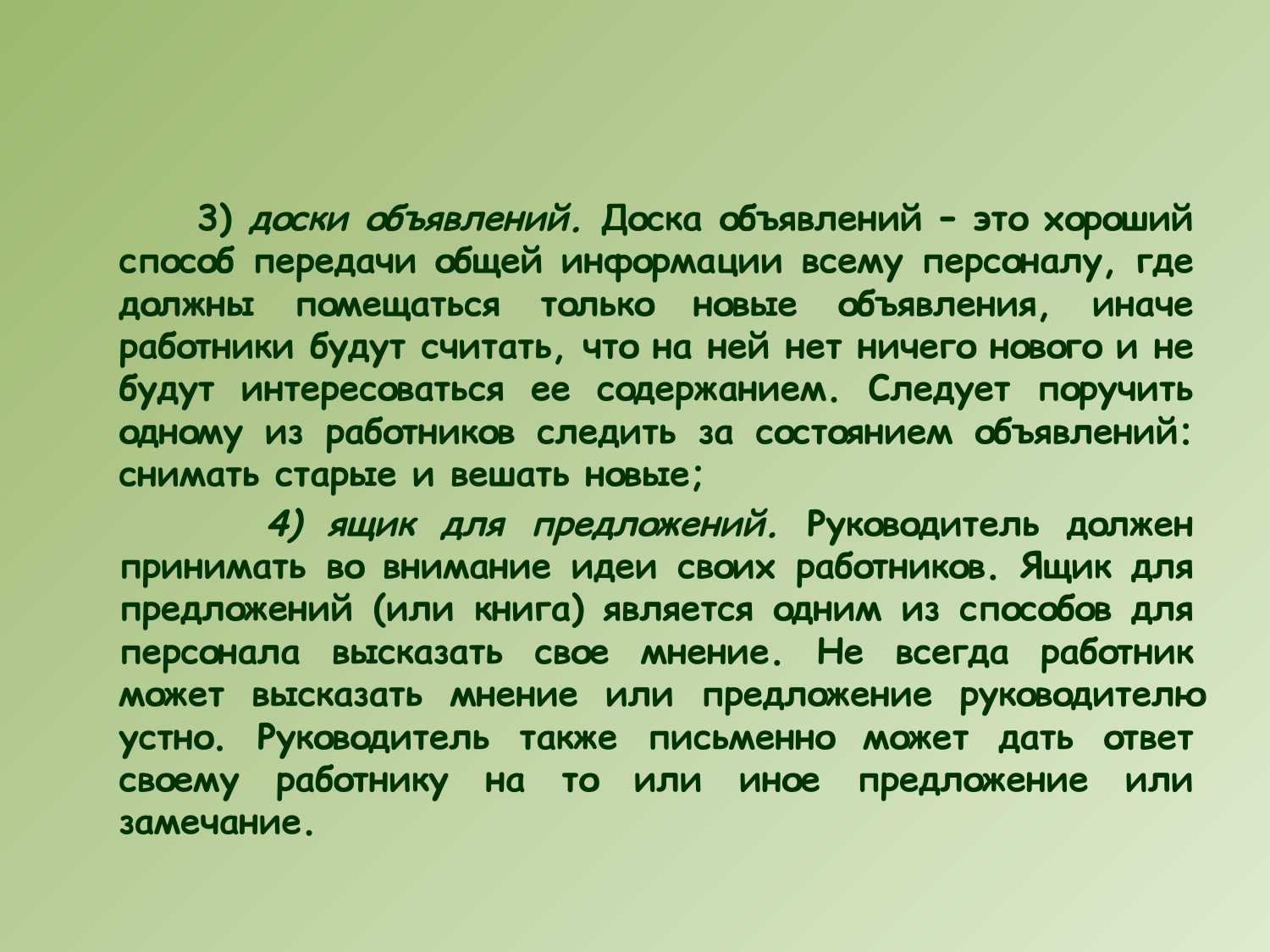

3) доски объявлений. Доска объявлений – это хороший способ передачи общей информации всему персоналу, где должны помещаться только новые объявления, иначе работники будут считать, что на ней нет ничего нового и не будут интересоваться ее содержанием. Следует поручить одному из работников следить за состоянием объявлений: снимать старые и вешать новые;
       4) ящик для предложений. Руководитель должен принимать во внимание идеи своих работников. Ящик для предложений (или книга) является одним из способов для персонала высказать свое мнение. Не всегда работник может высказать мнение или предложение руководителю устно. Руководитель также письменно может дать ответ своему работнику на то или иное предложение или замечание.